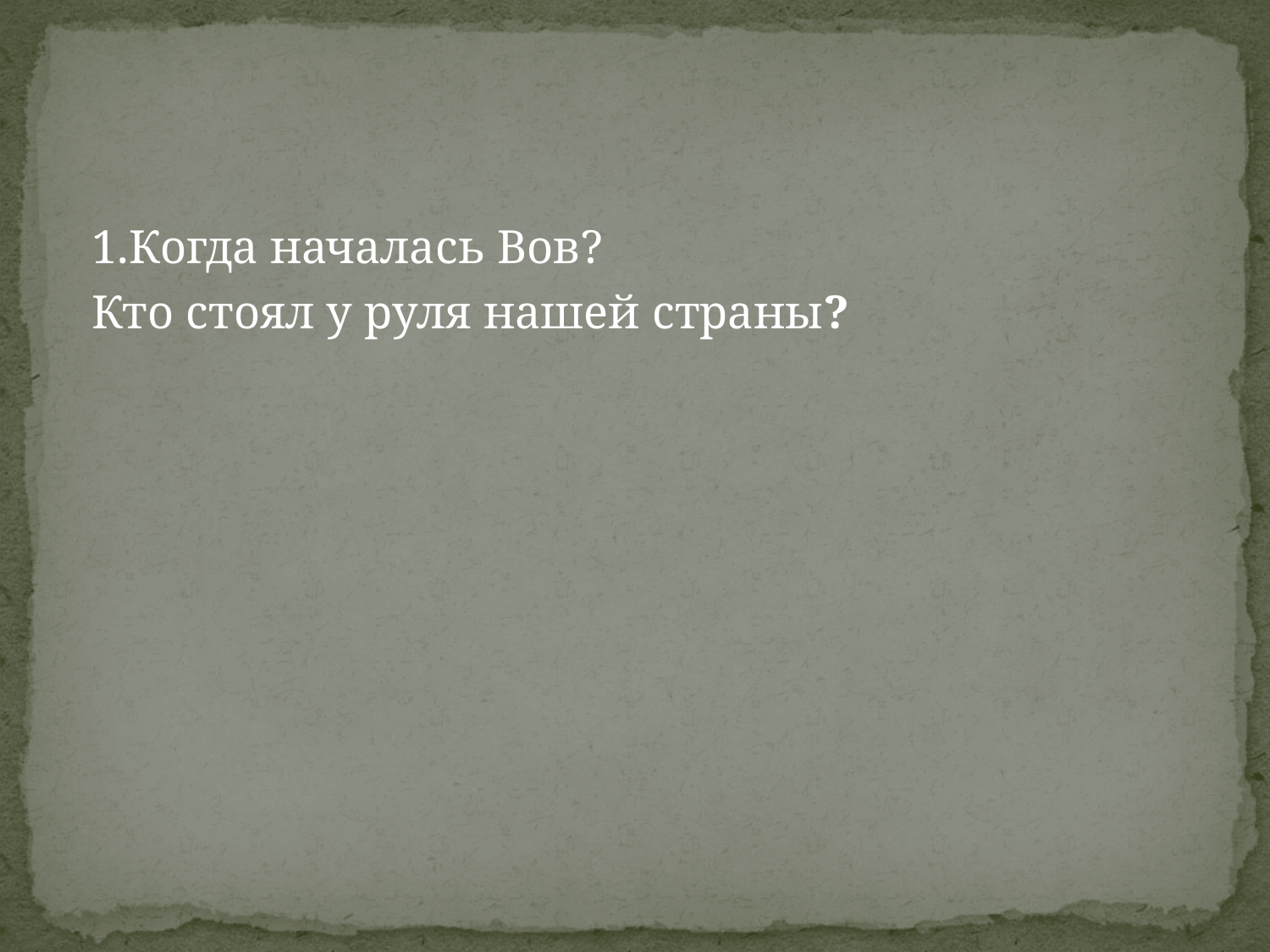

#
1.Когда началась Вов?
Кто стоял у руля нашей страны?